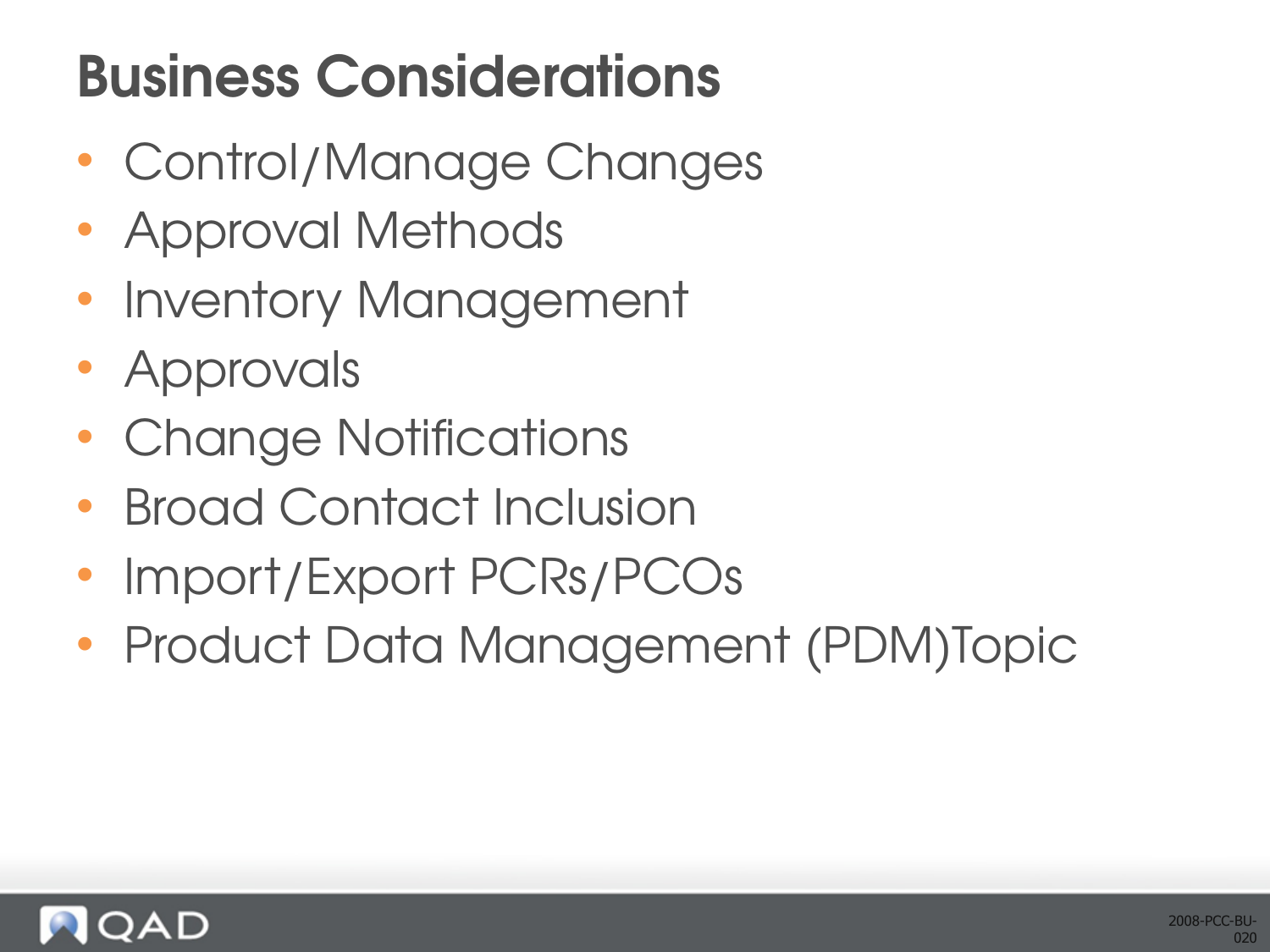

# Business Considerations
Control/Manage Changes
Approval Methods
Inventory Management
Approvals
Change Notifications
Broad Contact Inclusion
Import/Export PCRs/PCOs
Product Data Management (PDM)Topic

2008-PCC-BU-020